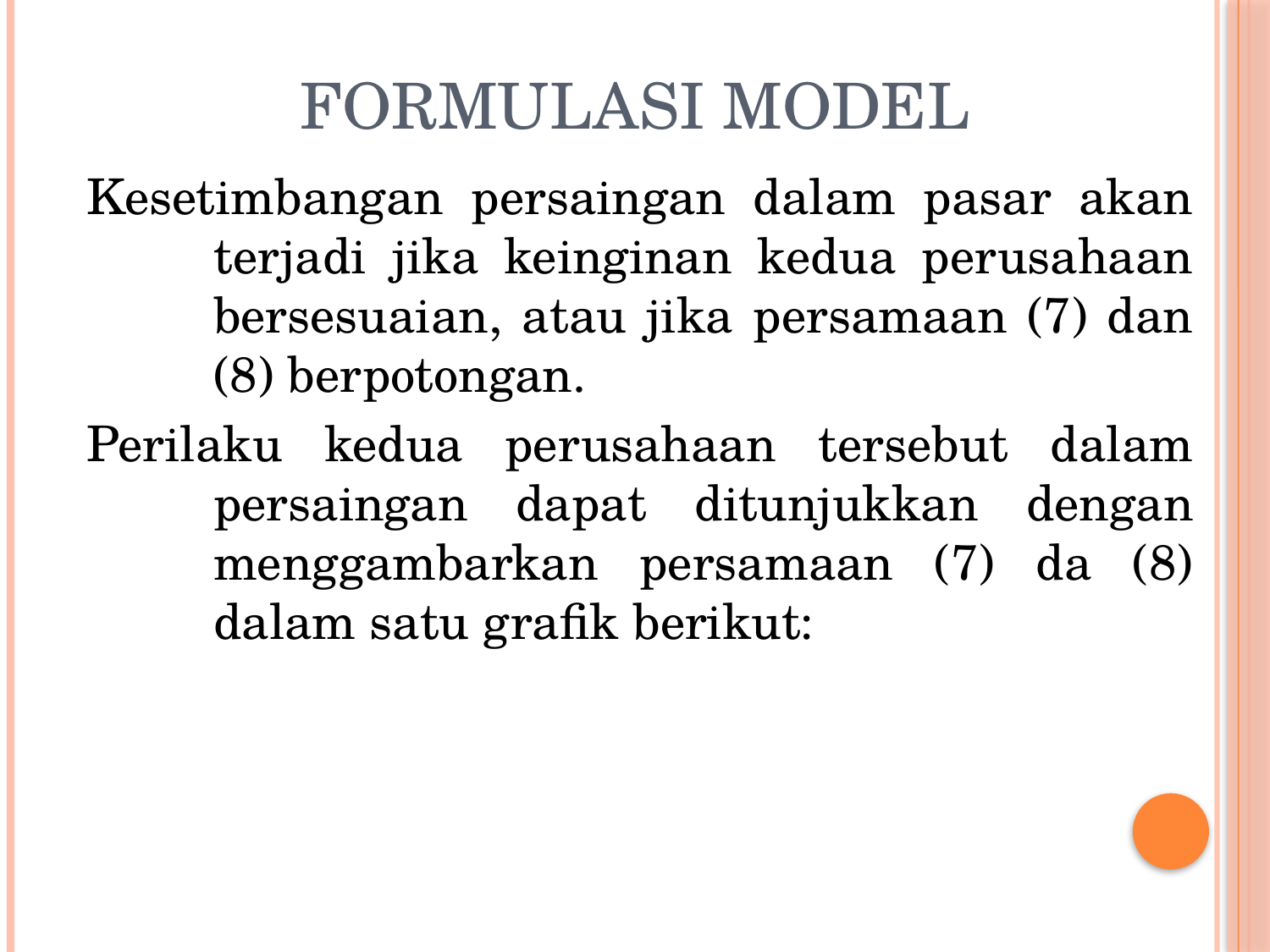

# Formulasi Model
Kesetimbangan persaingan dalam pasar akan terjadi jika keinginan kedua perusahaan bersesuaian, atau jika persamaan (7) dan (8) berpotongan.
Perilaku kedua perusahaan tersebut dalam persaingan dapat ditunjukkan dengan menggambarkan persamaan (7) da (8) dalam satu grafik berikut: